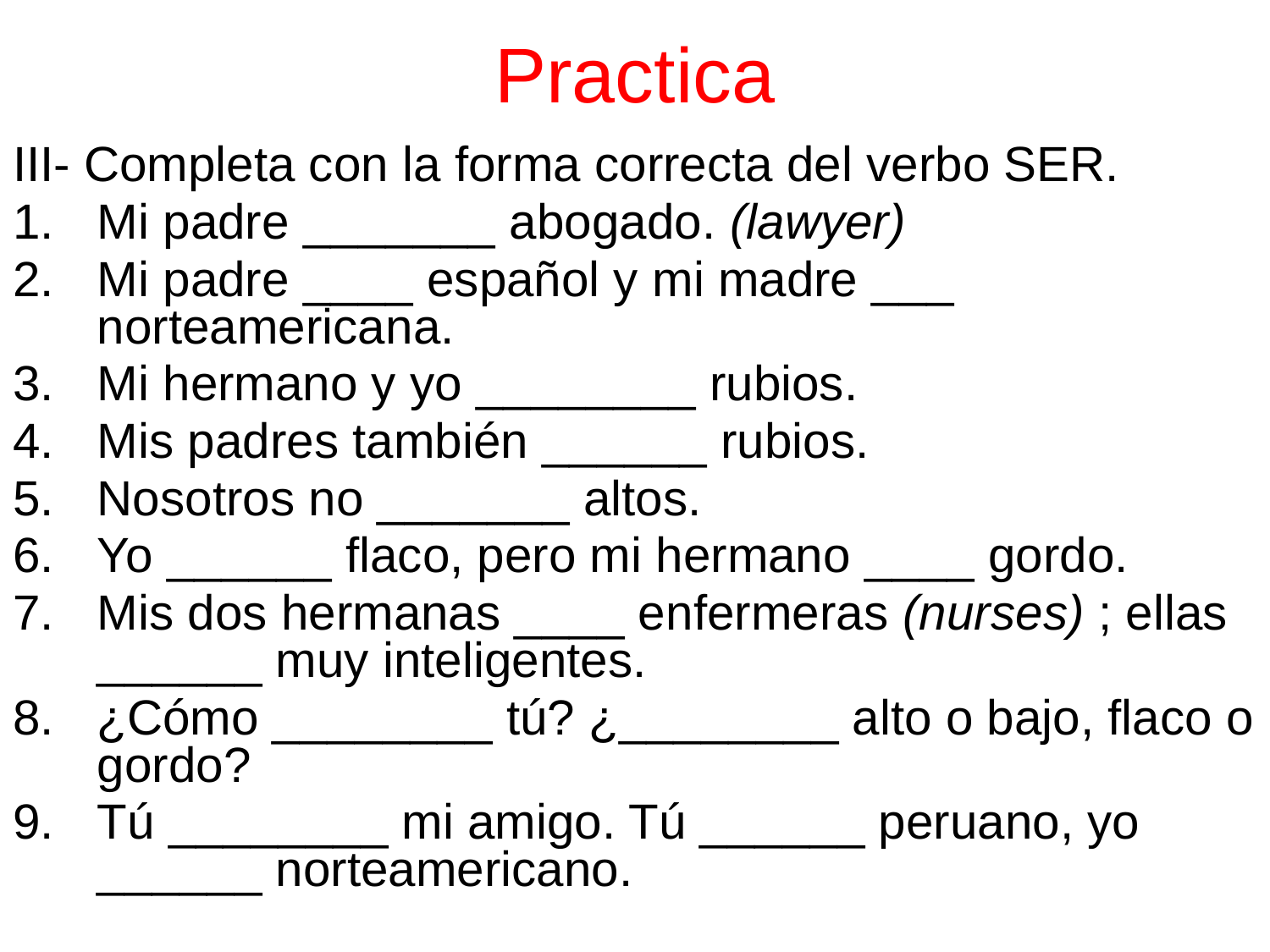

# Practica
III- Completa con la forma correcta del verbo SER.
Mi padre _______ abogado. (lawyer)
Mi padre ____ español y mi madre ___ norteamericana.
Mi hermano y yo ________ rubios.
Mis padres también ______ rubios.
Nosotros no _______ altos.
Yo ______ flaco, pero mi hermano ____ gordo.
Mis dos hermanas ____ enfermeras (nurses) ; ellas ______ muy inteligentes.
¿Cómo ________ tú? ¿________ alto o bajo, flaco o gordo?
Tú ________ mi amigo. Tú ______ peruano, yo ______ norteamericano.